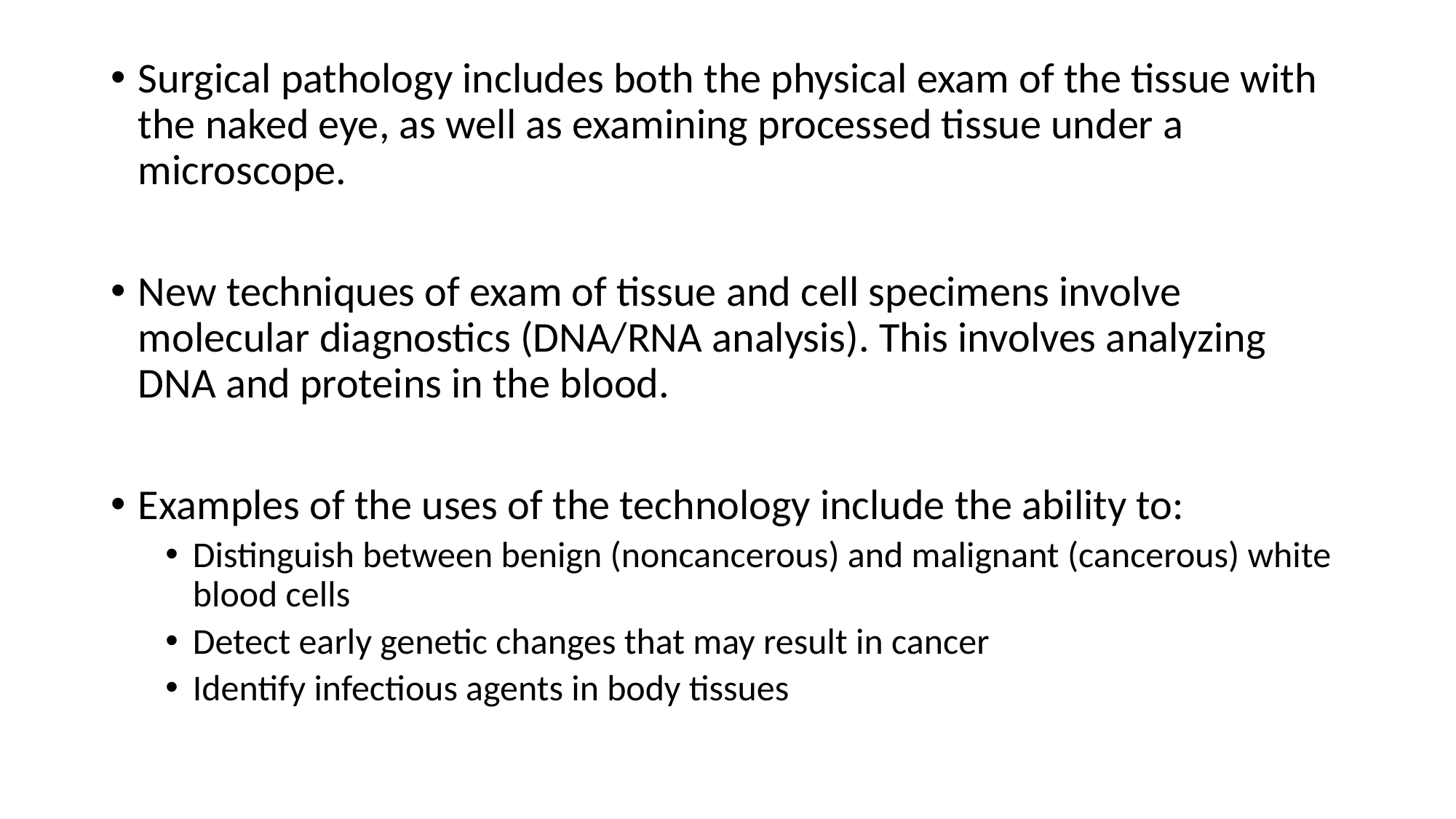

Surgical pathology includes both the physical exam of the tissue with the naked eye, as well as examining processed tissue under a microscope.

New techniques of exam of tissue and cell specimens involve molecular diagnostics (DNA/RNA analysis). This involves analyzing DNA and proteins in the blood.

Examples of the uses of the technology include the ability to:
Distinguish between benign (noncancerous) and malignant (cancerous) white blood cells
Detect early genetic changes that may result in cancer
Identify infectious agents in body tissues